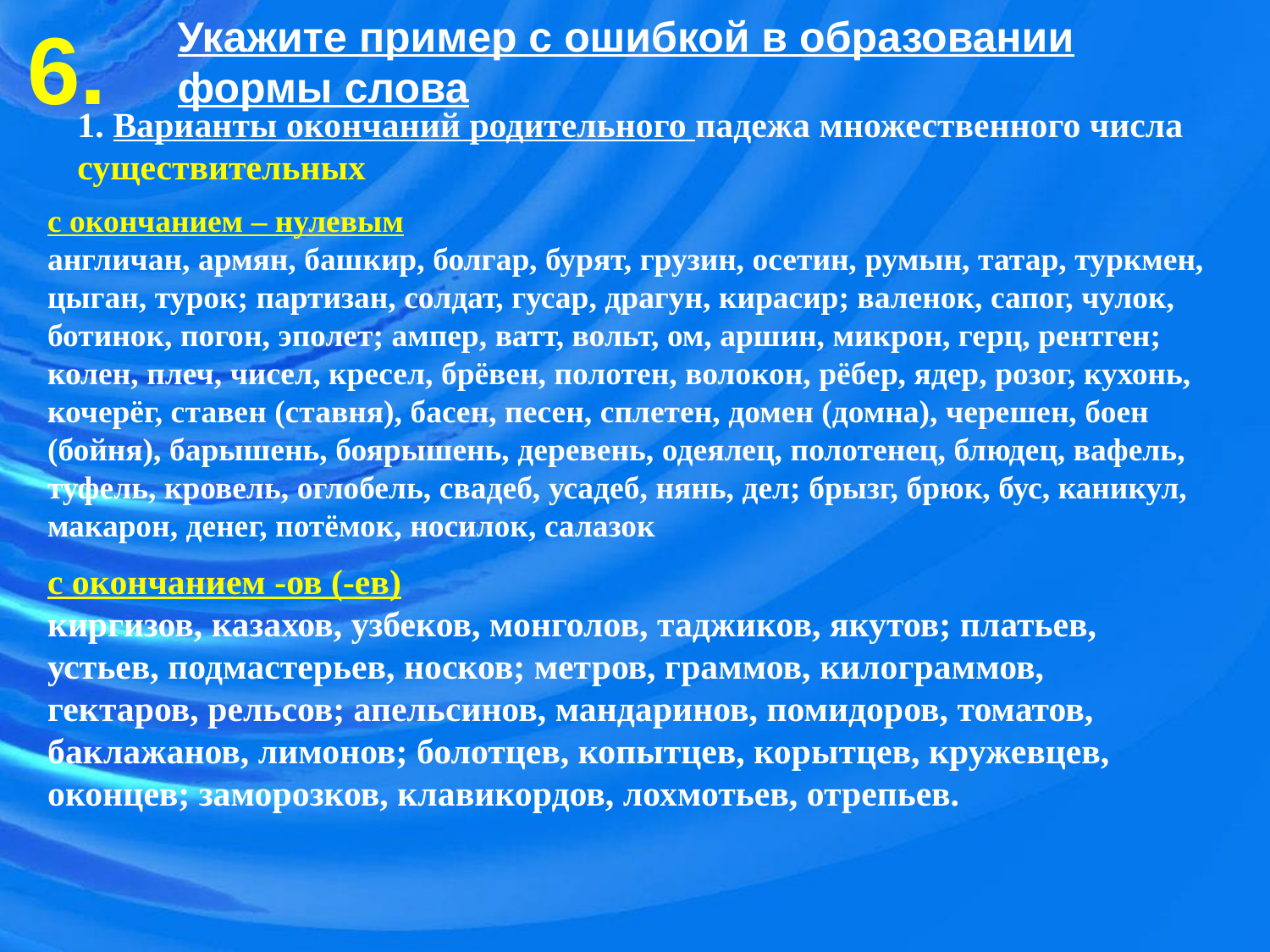

6.
Укажите пример с ошибкой в образовании формы слова
1. Варианты окончаний родительного падежа множественного числа существительных
с окончанием – нулевым
англичан, армян, башкир, болгар, бурят, грузин, осетин, румын, татар, туркмен, цыган, турок; партизан, солдат, гусар, драгун, кирасир; валенок, сапог, чулок, ботинок, погон, эполет; ампер, ватт, вольт, ом, аршин, микрон, герц, рентген; колен, плеч, чисел, кресел, брёвен, полотен, волокон, рёбер, ядер, розог, кухонь, кочерёг, ставен (ставня), басен, песен, сплетен, домен (домна), черешен, боен (бойня), барышень, боярышень, деревень, одеялец, полотенец, блюдец, вафель, туфель, кровель, оглобель, свадеб, усадеб, нянь, дел; брызг, брюк, бус, каникул, макарон, денег, потёмок, носилок, салазок
с окончанием -ов (-ев)
киргизов, казахов, узбеков, монголов, таджиков, якутов; платьев, устьев, подмастерьев, носков; метров, граммов, килограммов, гектаров, рельсов; апельсинов, мандаринов, помидоров, томатов, баклажанов, лимонов; болотцев, копытцев, корытцев, кружевцев, оконцев; заморозков, клавикордов, лохмотьев, отрепьев.